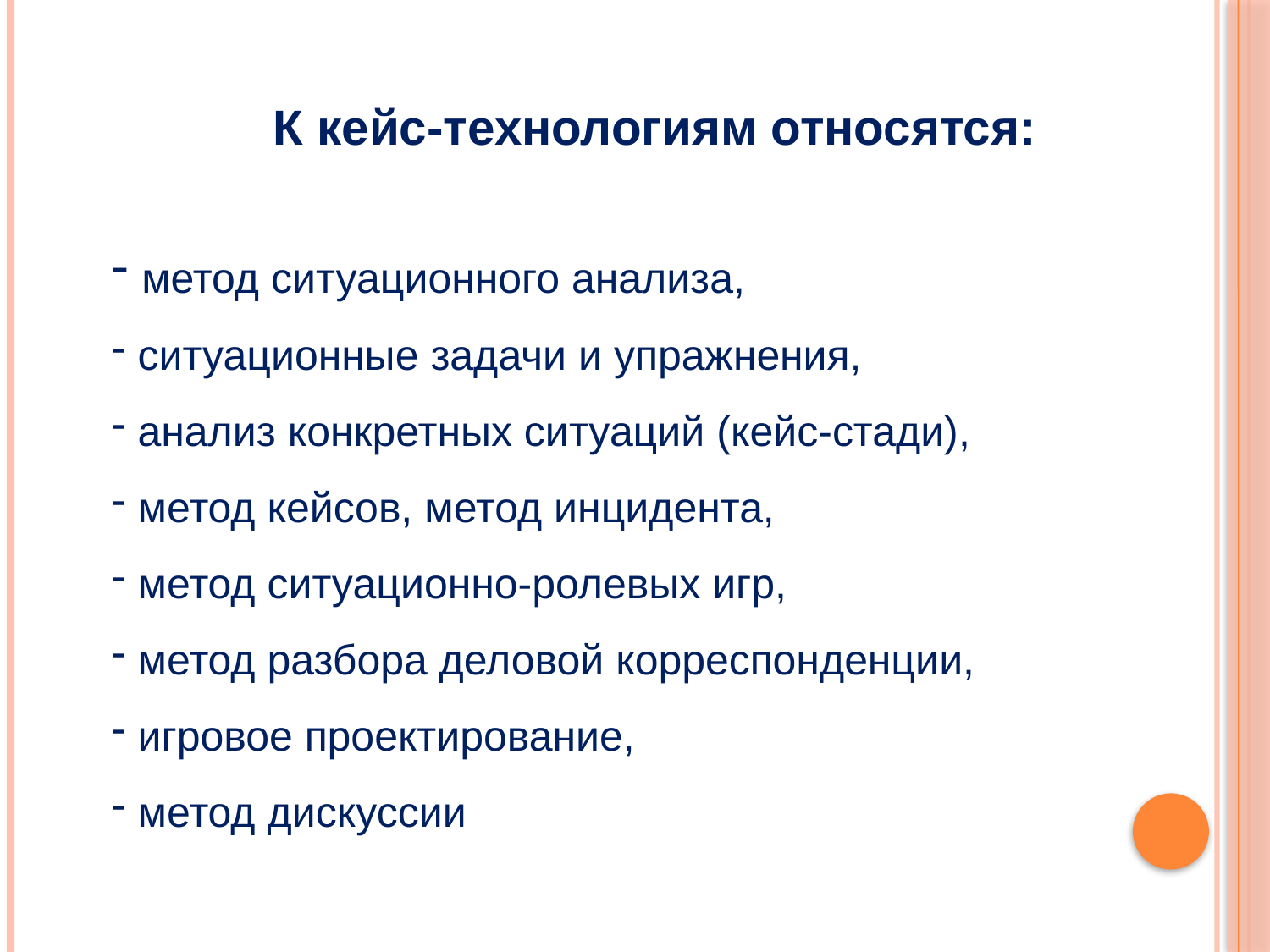

К кейс-технологиям относятся:

 метод ситуационного анализа,
 ситуационные задачи и упражнения,
 анализ конкретных ситуаций (кейс-стади),
 метод кейсов, метод инцидента,
 метод ситуационно-ролевых игр,
 метод разбора деловой корреспонденции,
 игровое проектирование,
 метод дискуссии